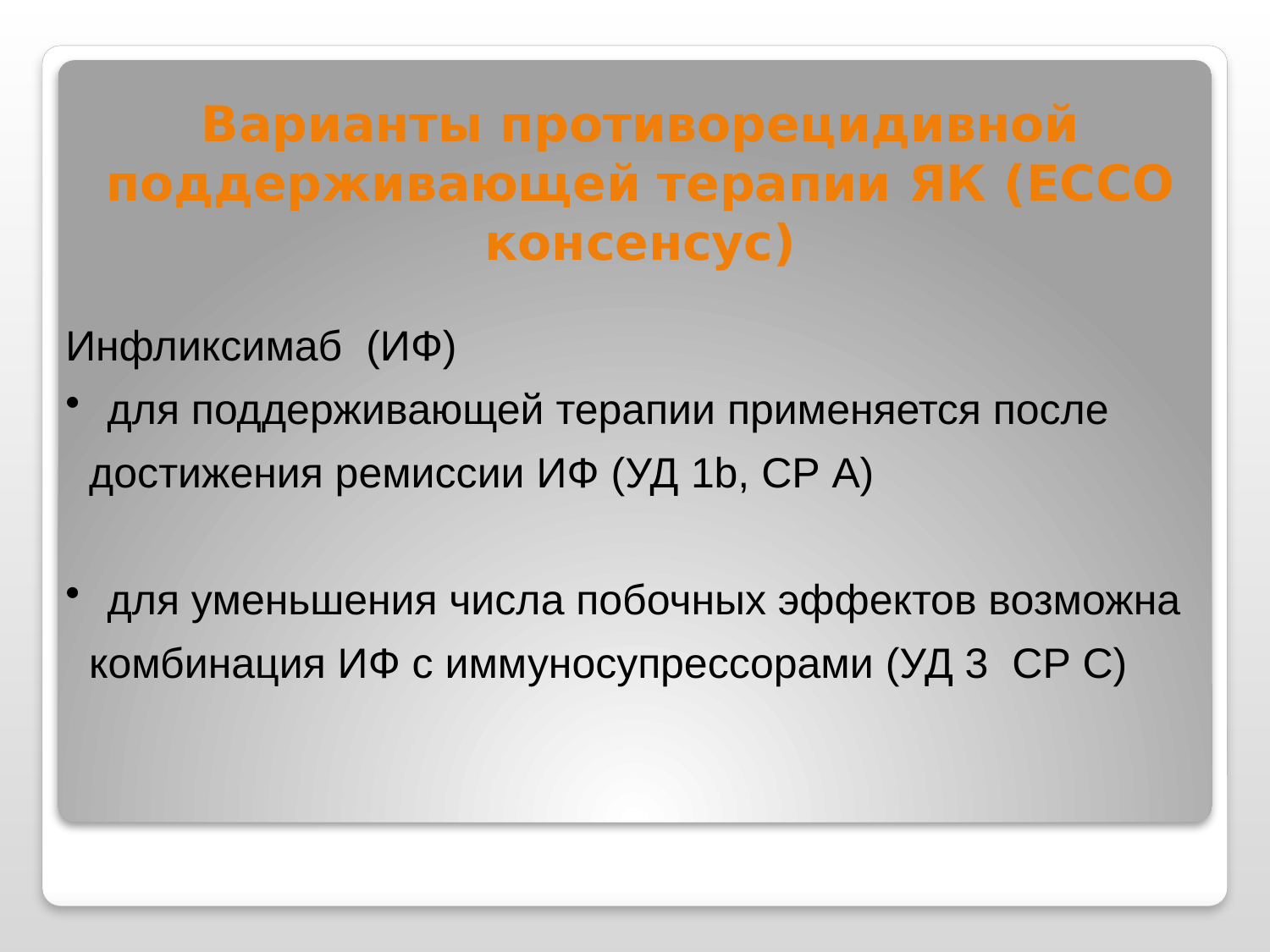

Варианты противорецидивной поддерживающей терапии ЯК (ЕССО консенсус)
Инфликсимаб  (ИФ)
 для поддерживающей терапии применяется после
  достижения ремиссии ИФ (УД 1b, СР А)

 для уменьшения числа побочных эффектов возможна
  комбинация ИФ с иммуносупрессорами (УД 3  СР С)